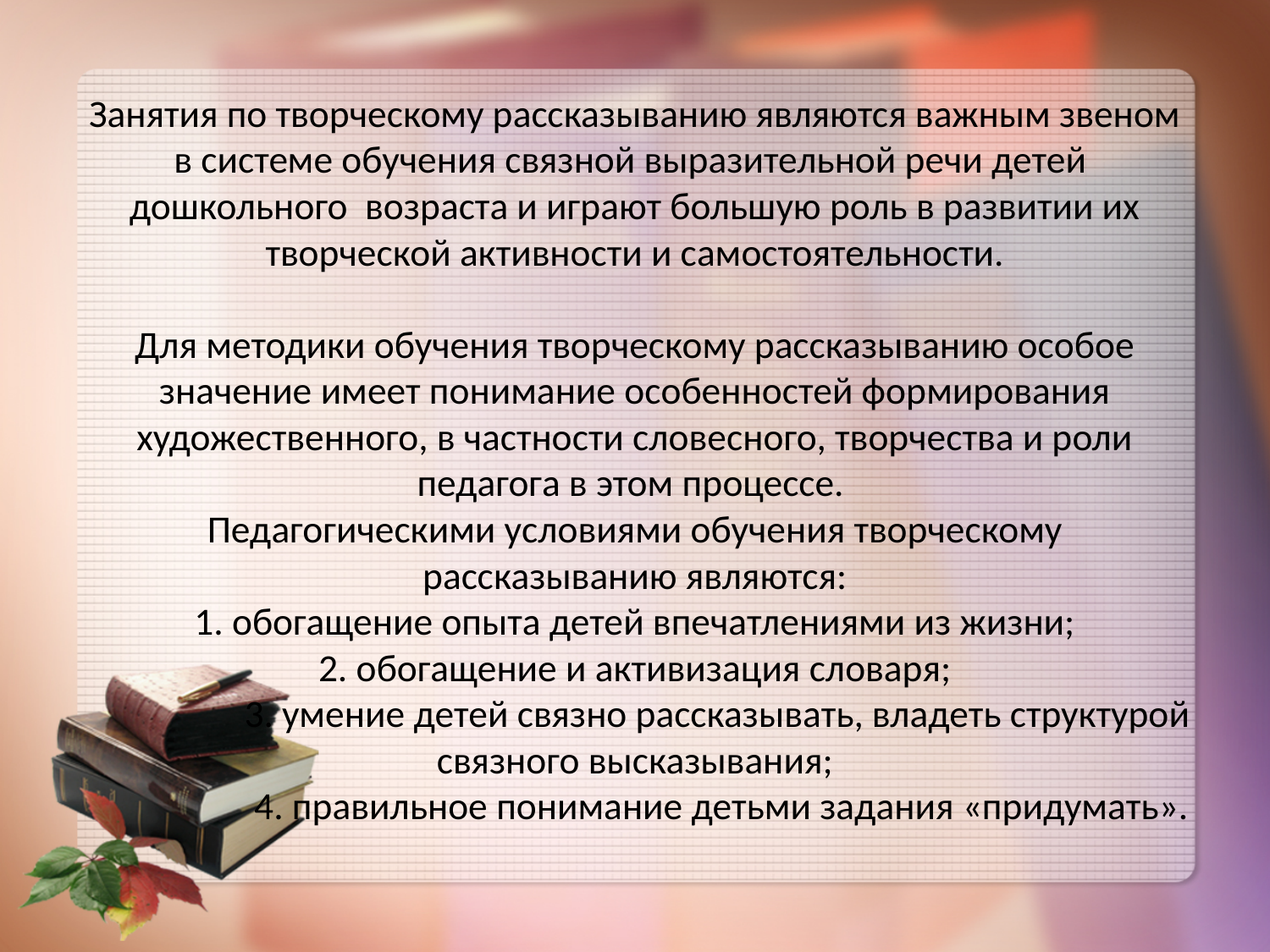

# Занятия по творческому рассказыванию являются важным звеном в системе обучения связной выразительной речи детей  дошкольного  возраста и играют большую роль в развитии их творческой активности и самостоятельности. Для методики обучения творческому рассказыванию особое значение имеет понимание особенностей формирования художественного, в частности словесного, творчества и роли педагога в этом процессе. Педагогическими условиями обучения творческому рассказыванию являются: 1. обогащение опыта детей впечатлениями из жизни; 2. обогащение и активизация словаря; 3. умение детей связно рассказывать, владеть структурой связного высказывания; 4. правильное понимание детьми задания «придумать».